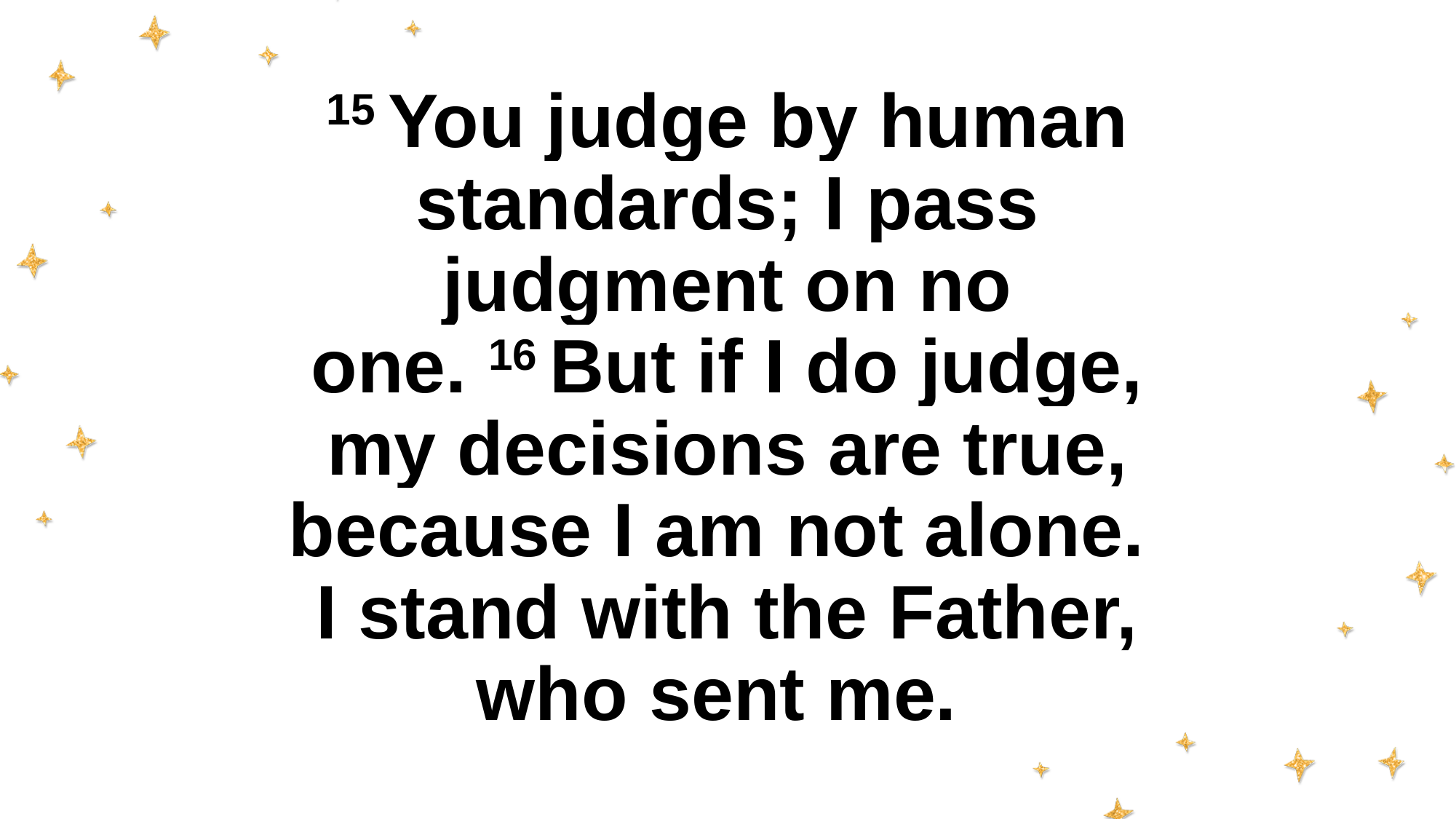

# 15 You judge by human standards; I pass judgment on no one. 16 But if I do judge, my decisions are true, because I am not alone. I stand with the Father, who sent me.